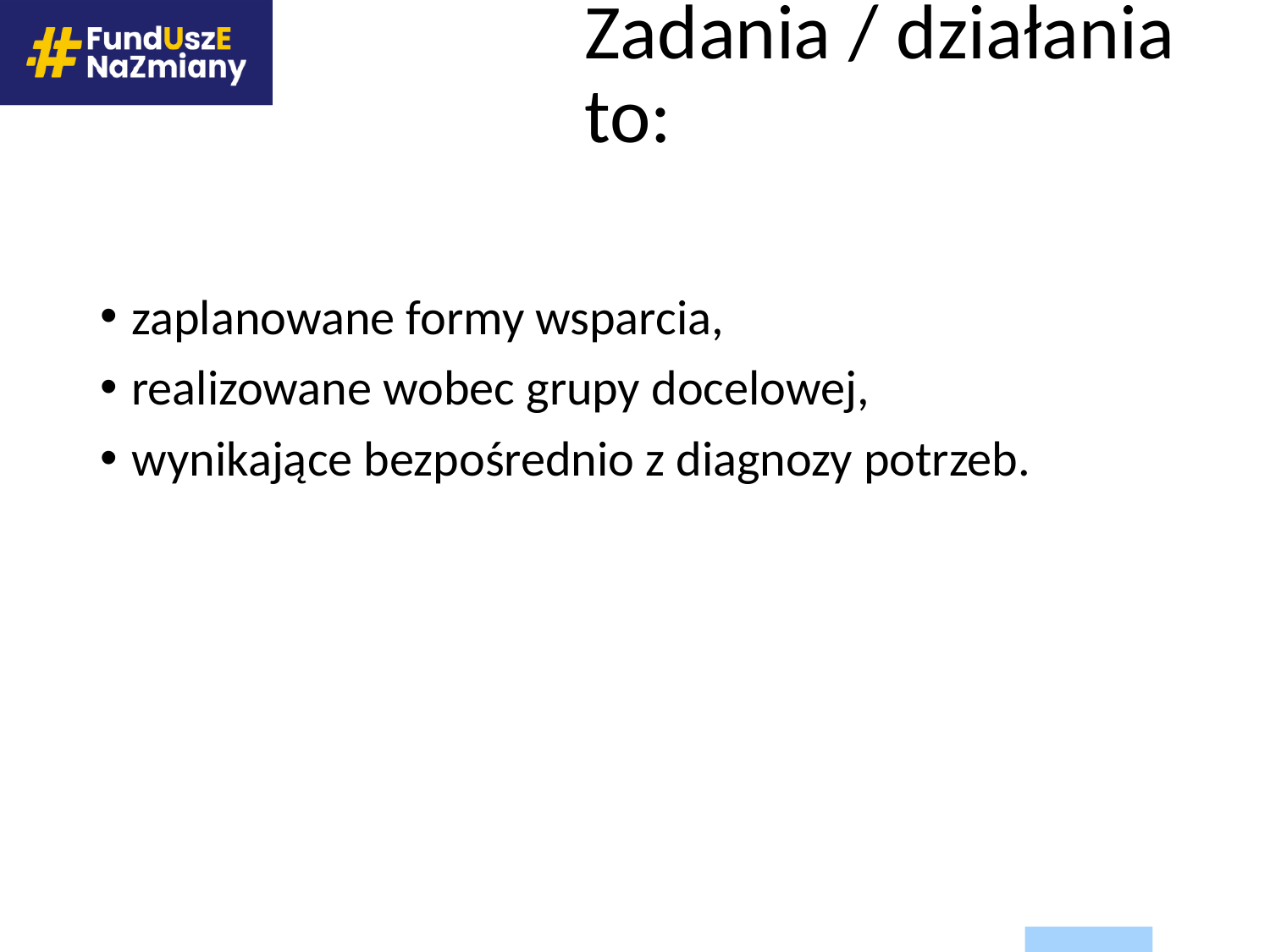

# Zadania / działania to:
zaplanowane formy wsparcia,
realizowane wobec grupy docelowej,
wynikające bezpośrednio z diagnozy potrzeb.